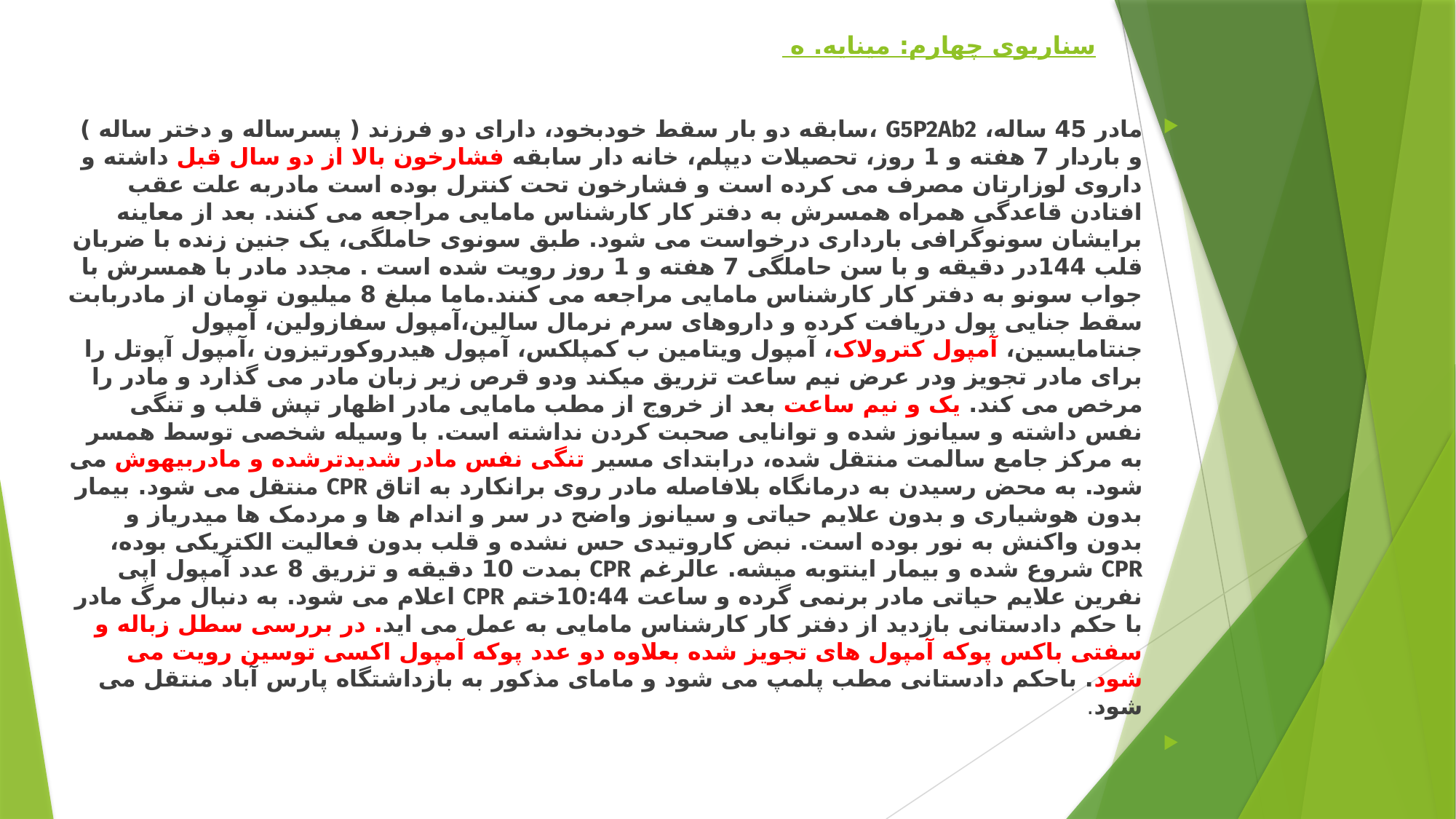

# سناریوی چهارم: مینایه. ه
مادر 45 ساله، G5P2Ab2 ،سابقه دو بار سقط خودبخود، دارای دو فرزند ( پسرساله و دختر ساله ) و باردار 7 هفته و 1 روز، تحصیلات دیپلم، خانه دار سابقه فشارخون بالا از دو سال قبل داشته و داروی لوزارتان مصرف می کرده است و فشارخون تحت کنترل بوده است مادربه علت عقب افتادن قاعدگی همراه همسرش به دفتر کار کارشناس مامایی مراجعه می کنند. بعد از معاینه برایشان سونوگرافی بارداری درخواست می شود. طبق سونوی حاملگی، یک جنین زنده با ضربان قلب 144در دقیقه و با سن حاملگی 7 هفته و 1 روز رویت شده است . مجدد مادر با همسرش با جواب سونو به دفتر کار کارشناس مامایی مراجعه می کنند.ماما مبلغ 8 میلیون تومان از مادربابت سقط جنایی پول دریافت کرده و داروهای سرم نرمال سالین،آمپول سفازولین، آمپول جنتامایسین، آمپول کترولاک، آمپول ویتامین ب کمپلکس، آمپول هیدروکورتیزون ،آمپول آپوتل را برای مادر تجویز ودر عرض نیم ساعت تزریق میکند ودو قرص زیر زبان مادر می گذارد و مادر را مرخص می کند. یک و نیم ساعت بعد از خروج از مطب مامایی مادر اظهار تپش قلب و تنگی نفس داشته و سیانوز شده و توانایی صحبت کردن نداشته است. با وسیله شخصی توسط همسر به مرکز جامع سالمت منتقل شده، درابتدای مسیر تنگی نفس مادر شدیدترشده و مادربیهوش می شود. به محض رسیدن به درمانگاه بلافاصله مادر روی برانکارد به اتاق CPR منتقل می شود. بیمار بدون هوشیاری و بدون علایم حیاتی و سیانوز واضح در سر و اندام ها و مردمک ها میدریاز و بدون واکنش به نور بوده است. نبض کاروتیدی حس نشده و قلب بدون فعالیت الکتریکی بوده، CPR شروع شده و بیمار اینتوبه میشه. عالرغم CPR بمدت 10 دقیقه و تزریق 8 عدد آمپول اپی نفرین علایم حیاتی مادر برنمی گرده و ساعت 10:44ختم CPR اعلام می شود. به دنبال مرگ مادر با حکم دادستانی بازدید از دفتر کار کارشناس مامایی به عمل می اید. در بررسی سطل زباله و سفتی باکس پوکه آمپول های تجویز شده بعلاوه دو عدد پوکه آمپول اکسی توسین رویت می شود. باحکم دادستانی مطب پلمپ می شود و مامای مذکور به بازداشتگاه پارس آباد منتقل می شود.